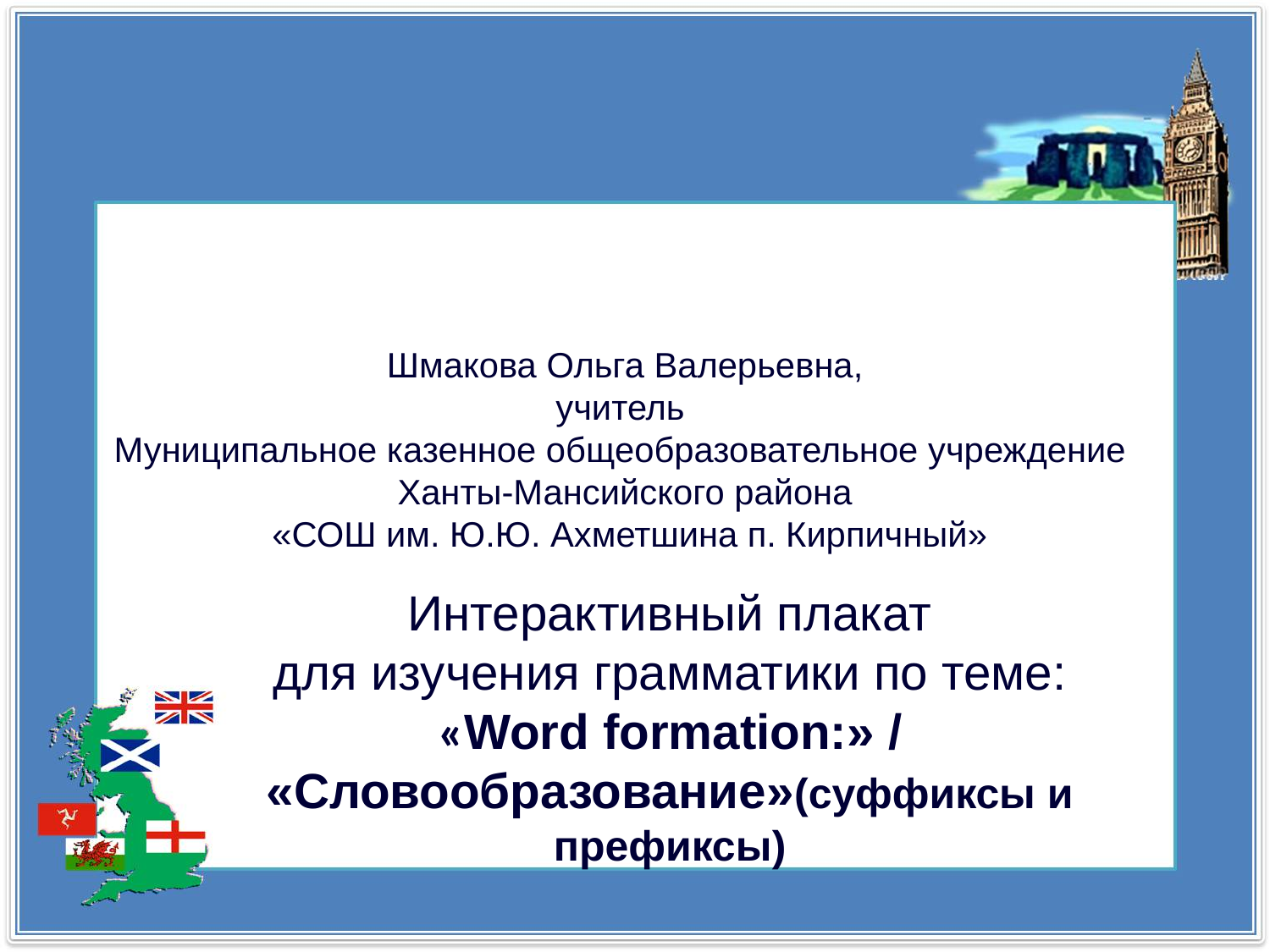

Шмакова Ольга Валерьевна,
учитель
Муниципальное казенное общеобразовательное учреждение
Ханты-Мансийского района
 «СОШ им. Ю.Ю. Ахметшина п. Кирпичный»

Интерактивный плакат
для изучения грамматики по теме:
«Word formation:» / «Словообразование»(суффиксы и префиксы)